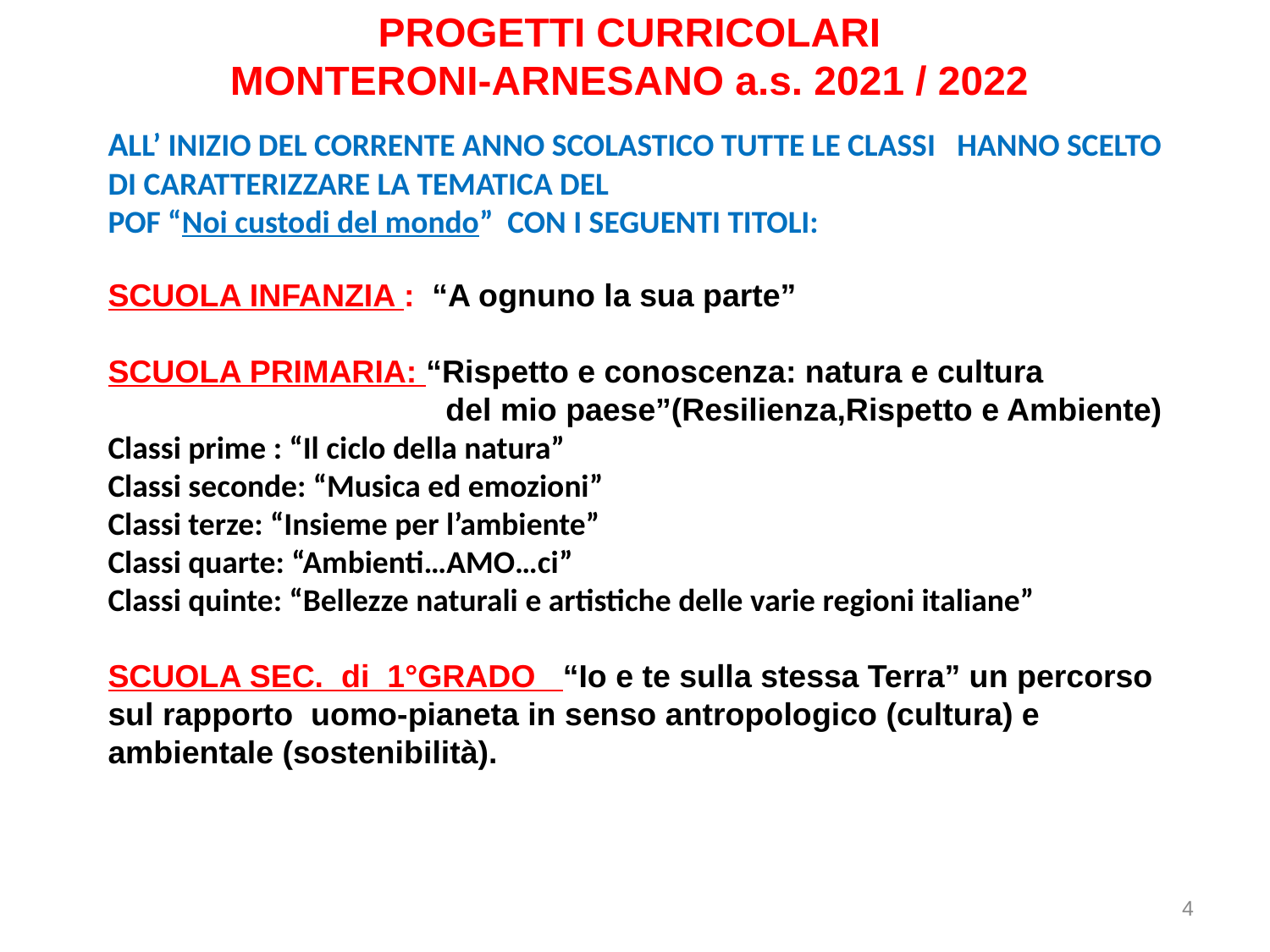

PROGETTI CURRICOLARI
MONTERONI-ARNESANO a.s. 2021 / 2022
ALL’ INIZIO DEL CORRENTE ANNO SCOLASTICO TUTTE LE CLASSI   HANNO SCELTO DI CARATTERIZZARE LA TEMATICA DEL
POF “Noi custodi del mondo”  CON I SEGUENTI TITOLI:

SCUOLA INFANZIA :  “A ognuno la sua parte”

SCUOLA PRIMARIA: “Rispetto e conoscenza: natura e cultura
                                      del mio paese”(Resilienza,Rispetto e Ambiente)
Classi prime : “Il ciclo della natura”
Classi seconde: “Musica ed emozioni”
Classi terze: “Insieme per l’ambiente”
Classi quarte: “Ambienti…AMO…ci”
Classi quinte: “Bellezze naturali e artistiche delle varie regioni italiane”

SCUOLA SEC.  di  1°GRADO   “Io e te sulla stessa Terra” un percorso sul rapporto  uomo-pianeta in senso antropologico (cultura) e ambientale (sostenibilità).

4